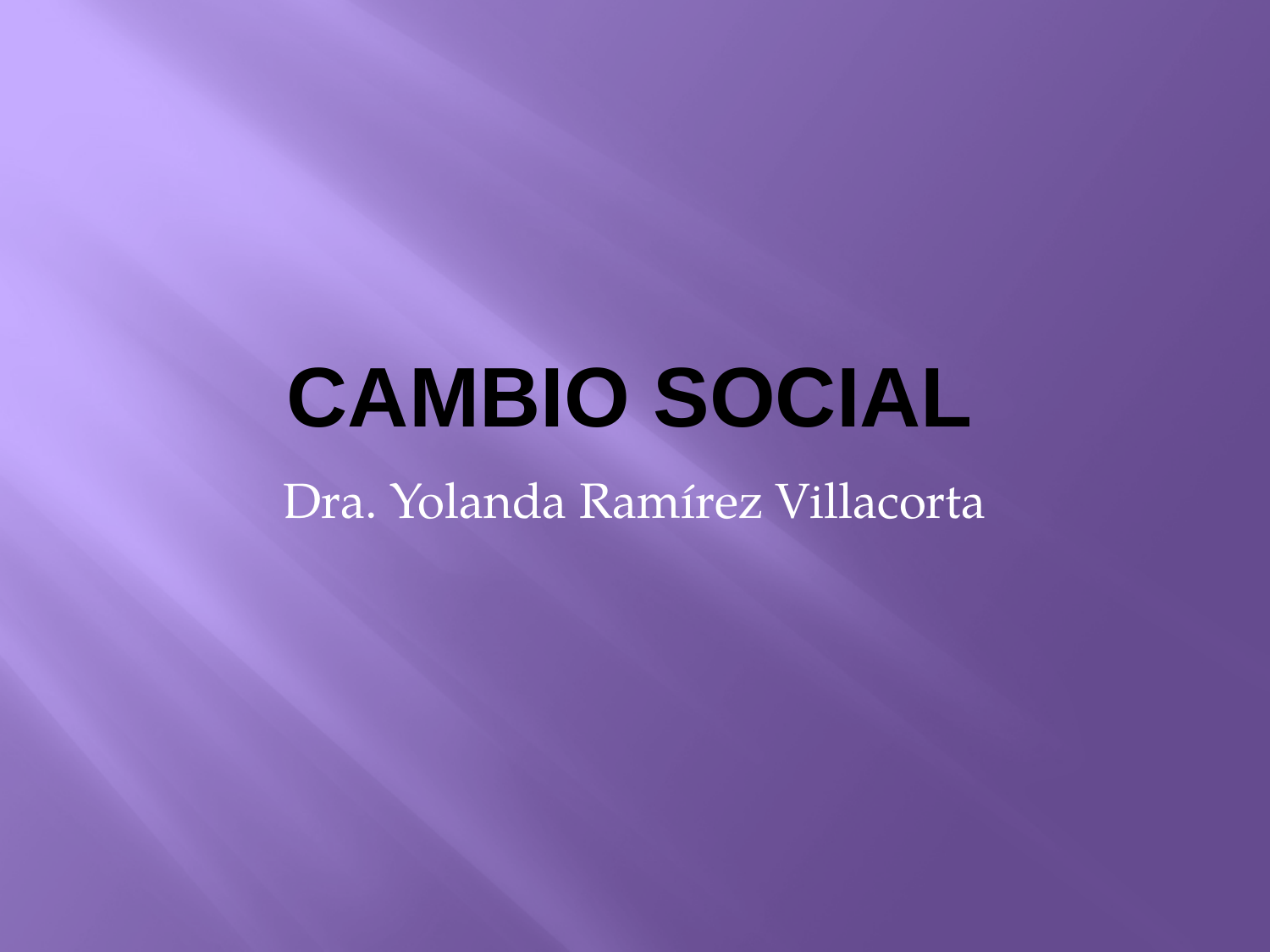

# CAMBIO SOCIAL
Dra. Yolanda Ramírez Villacorta